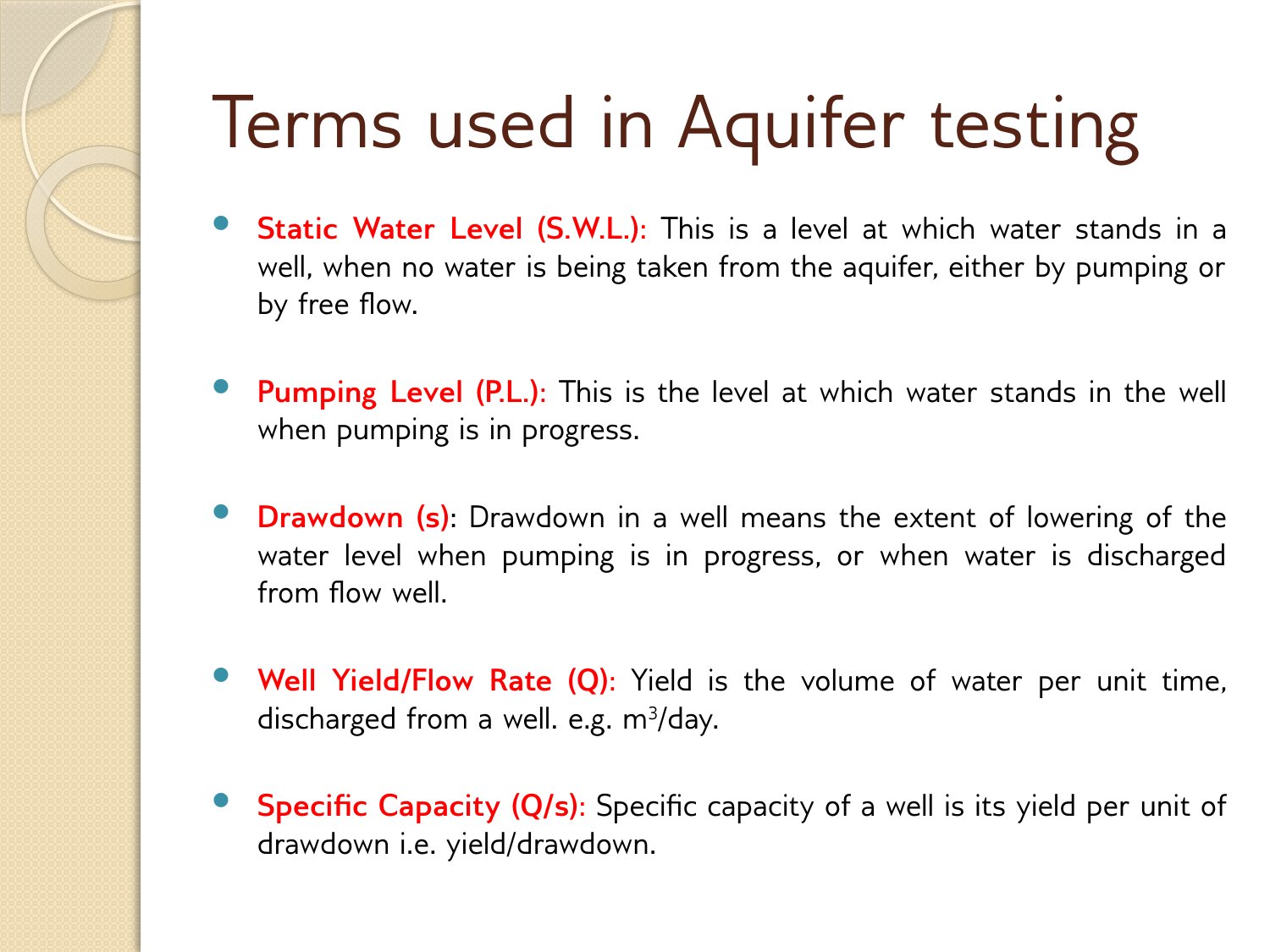

# Terms used in Aquifer testing
Static Water Level (S.W.L.): This is a level at which water stands in a well, when no water is being taken from the aquifer, either by pumping or by free flow.

Pumping Level (P.L.): This is the level at which water stands in the well when pumping is in progress.

Drawdown (s): Drawdown in a well means the extent of lowering of the water level when pumping is in progress, or when water is discharged from flow well.

Well Yield/Flow Rate (Q): Yield is the volume of water per unit time, discharged from a well. e.g. m3/day.

Specific Capacity (Q/s): Specific capacity of a well is its yield per unit of drawdown i.e. yield/drawdown.